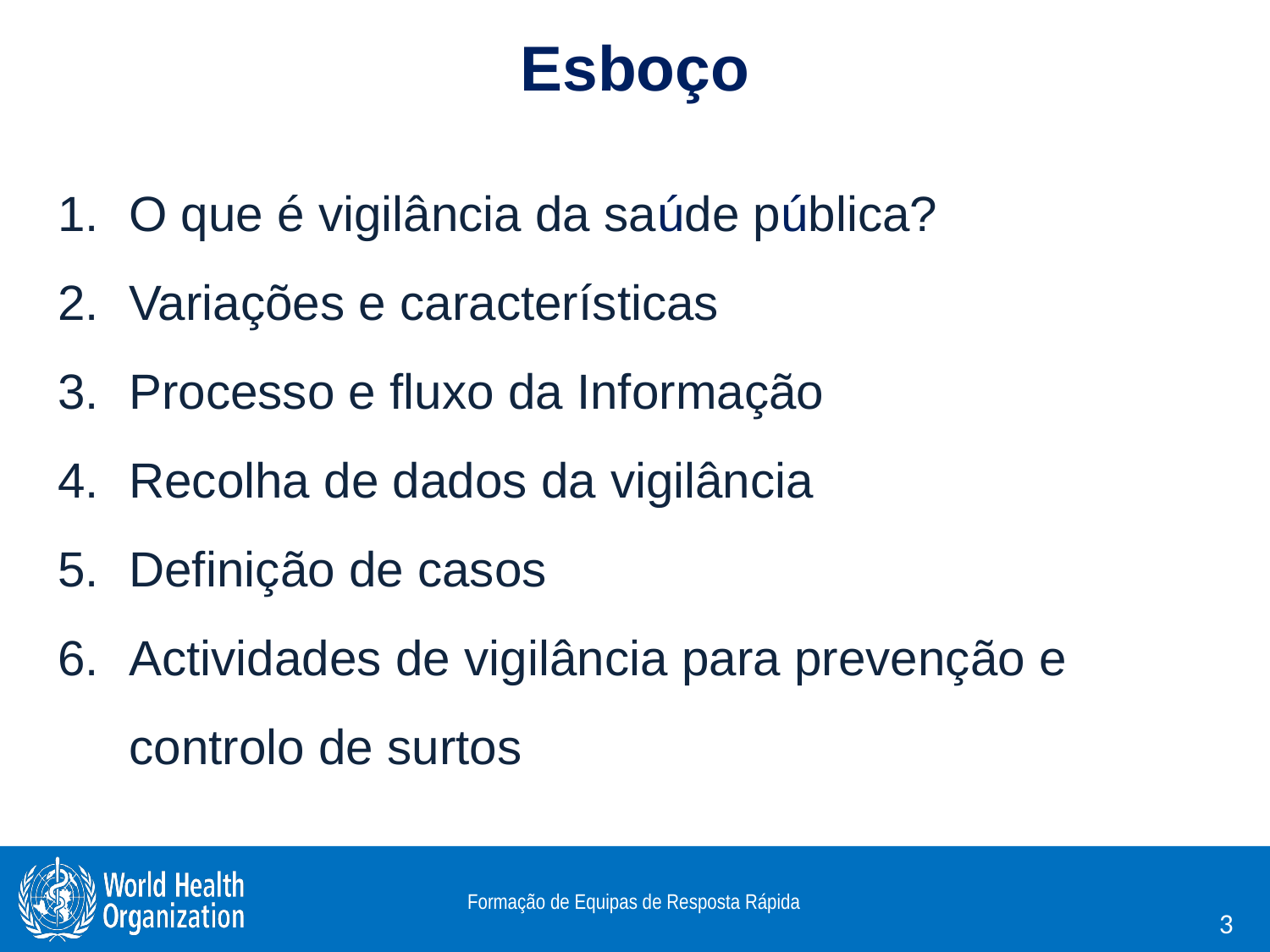

# Esboço
O que é vigilância da saúde pública?
Variações e características
Processo e fluxo da Informação
Recolha de dados da vigilância
Definição de casos
Actividades de vigilância para prevenção e controlo de surtos